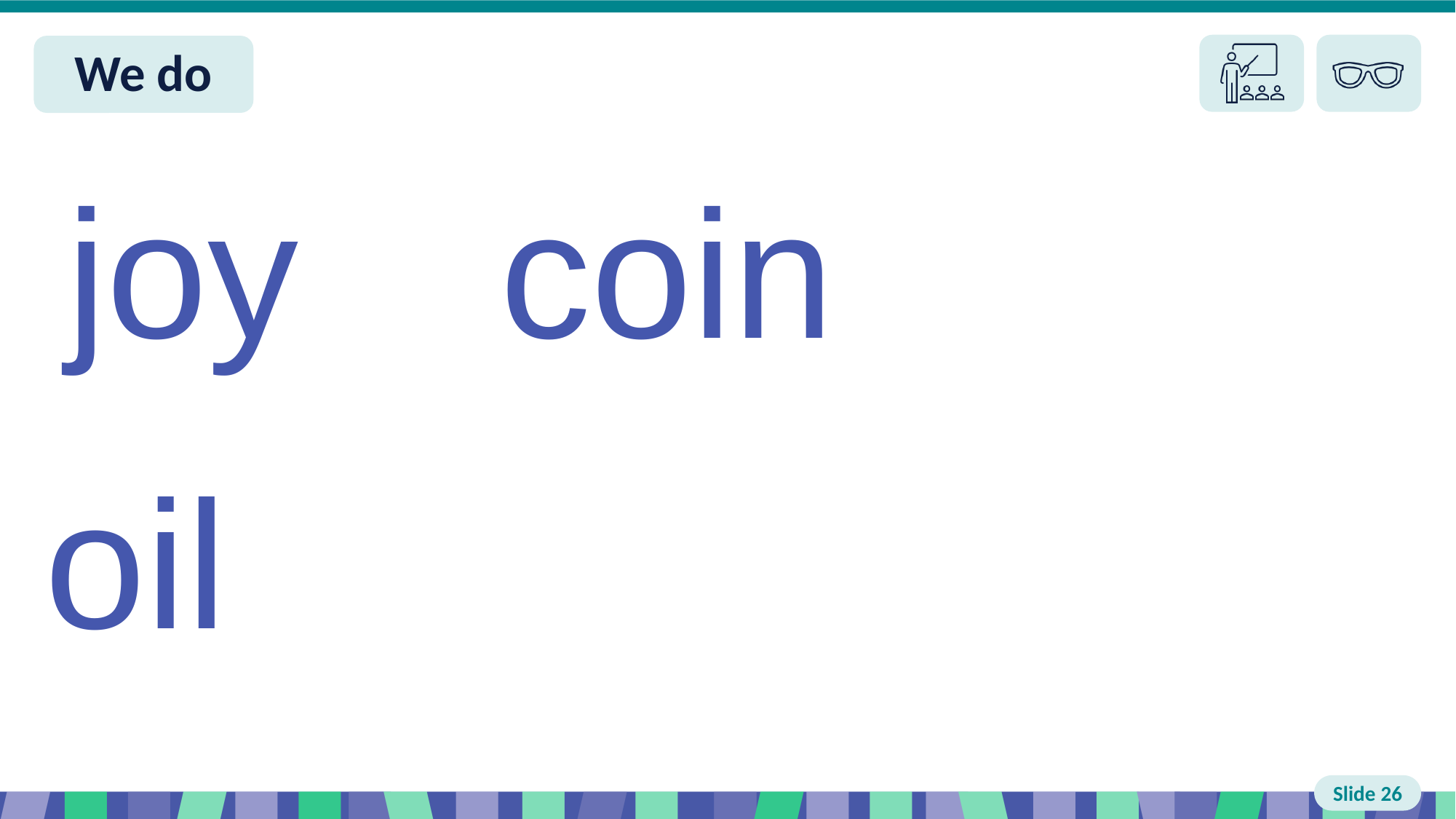

Slide 26 We do
joy    coin
oil